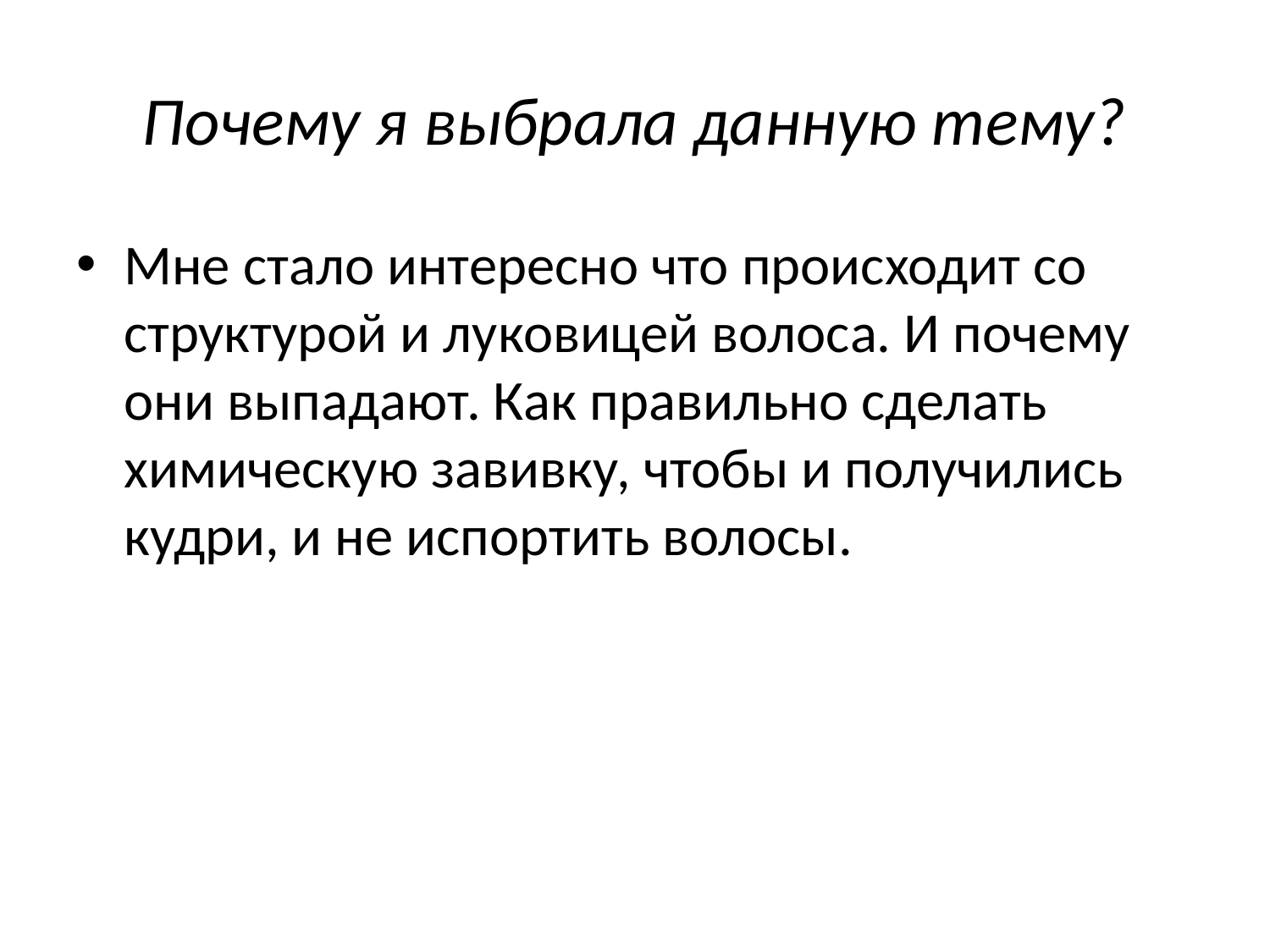

# Почему я выбрала данную тему?
Мне стало интересно что происходит со структурой и луковицей волоса. И почему они выпадают. Как правильно сделать химическую завивку, чтобы и получились кудри, и не испортить волосы.